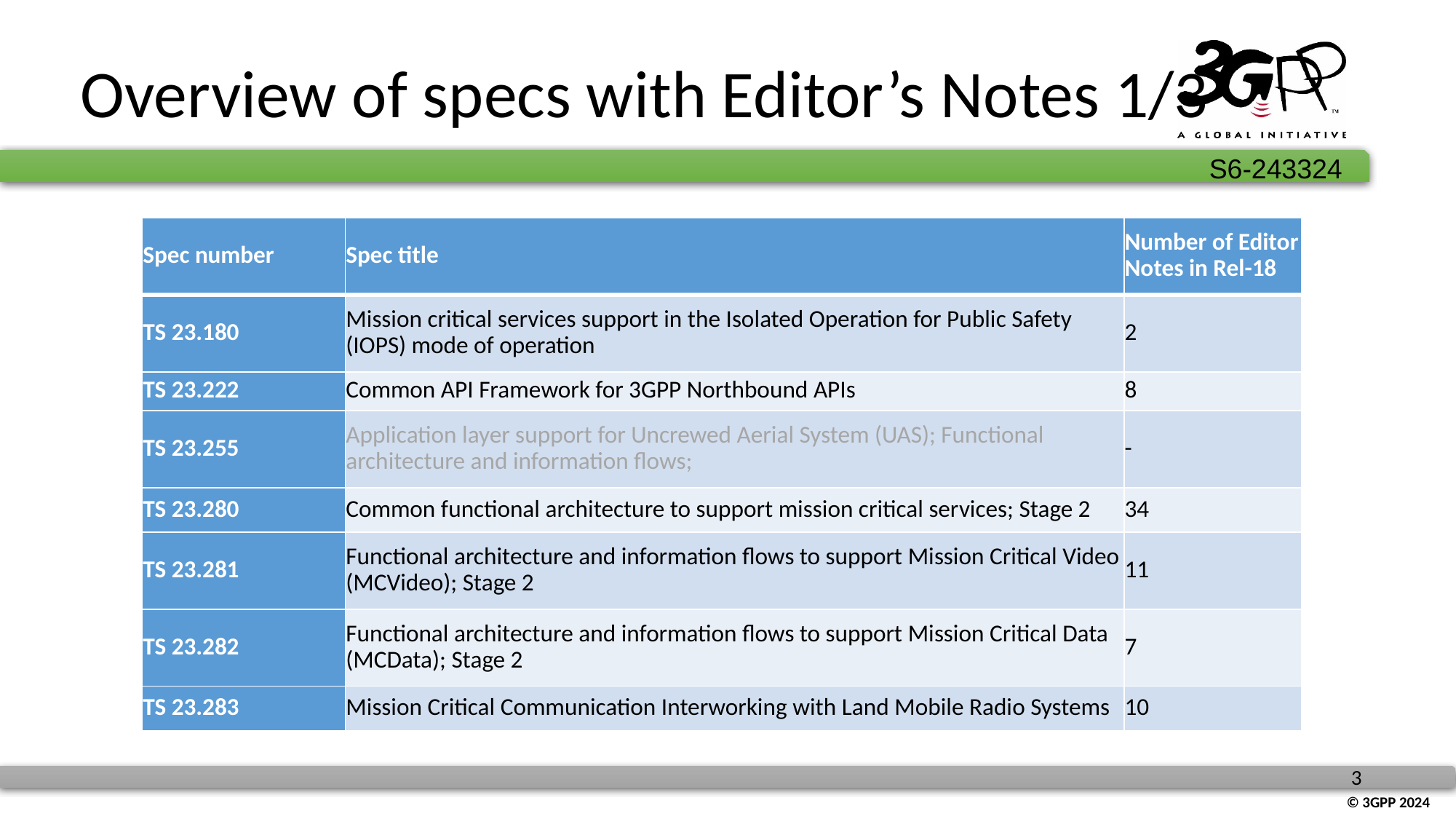

# Overview of specs with Editor’s Notes 1/3
| Spec number | Spec title | Number of Editor Notes in Rel-18 |
| --- | --- | --- |
| TS 23.180 | Mission critical services support in the Isolated Operation for Public Safety (IOPS) mode of operation | 2 |
| TS 23.222 | Common API Framework for 3GPP Northbound APIs | 8 |
| TS 23.255 | Application layer support for Uncrewed Aerial System (UAS); Functional architecture and information flows; | - |
| TS 23.280 | Common functional architecture to support mission critical services; Stage 2 | 34 |
| TS 23.281 | Functional architecture and information flows to support Mission Critical Video (MCVideo); Stage 2 | 11 |
| TS 23.282 | Functional architecture and information flows to support Mission Critical Data (MCData); Stage 2 | 7 |
| TS 23.283 | Mission Critical Communication Interworking with Land Mobile Radio Systems | 10 |